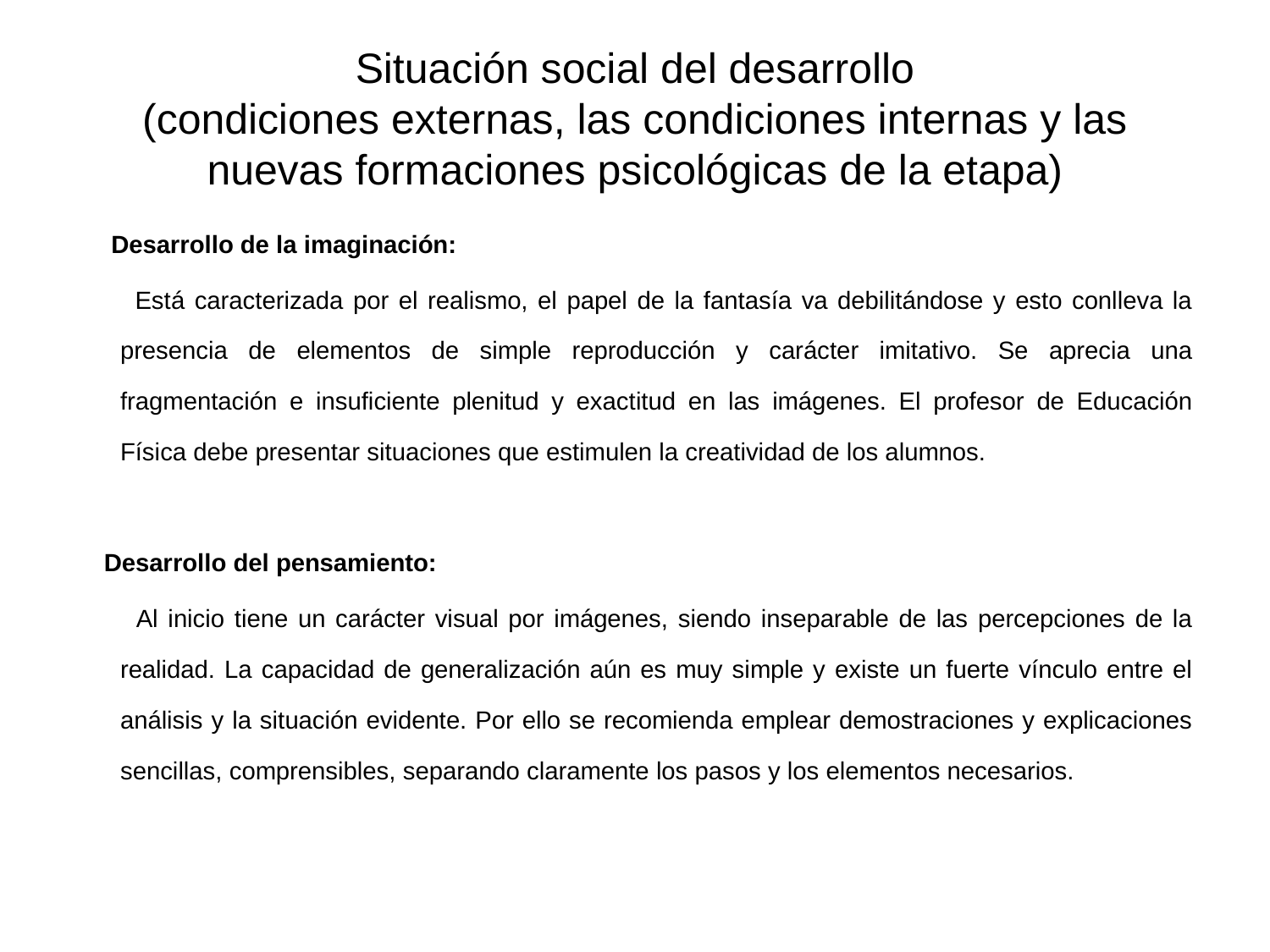

# Situación social del desarrollo (condiciones externas, las condiciones internas y las nuevas formaciones psicológicas de la etapa)
     Desarrollo de la imaginación:
      Está caracterizada por el realismo, el papel de la fantasía va debilitándose y esto conlleva la presencia de elementos de simple reproducción y carácter imitativo. Se aprecia una fragmentación e insuficiente plenitud y exactitud en las imágenes. El profesor de Educación Física debe presentar situaciones que estimulen la creatividad de los alumnos.

    Desarrollo del pensamiento:
      Al inicio tiene un carácter visual por imágenes, siendo inseparable de las percepciones de la realidad. La capacidad de generalización aún es muy simple y existe un fuerte vínculo entre el análisis y la situación evidente. Por ello se recomienda emplear demostraciones y explicaciones sencillas, comprensibles, separando claramente los pasos y los elementos necesarios.